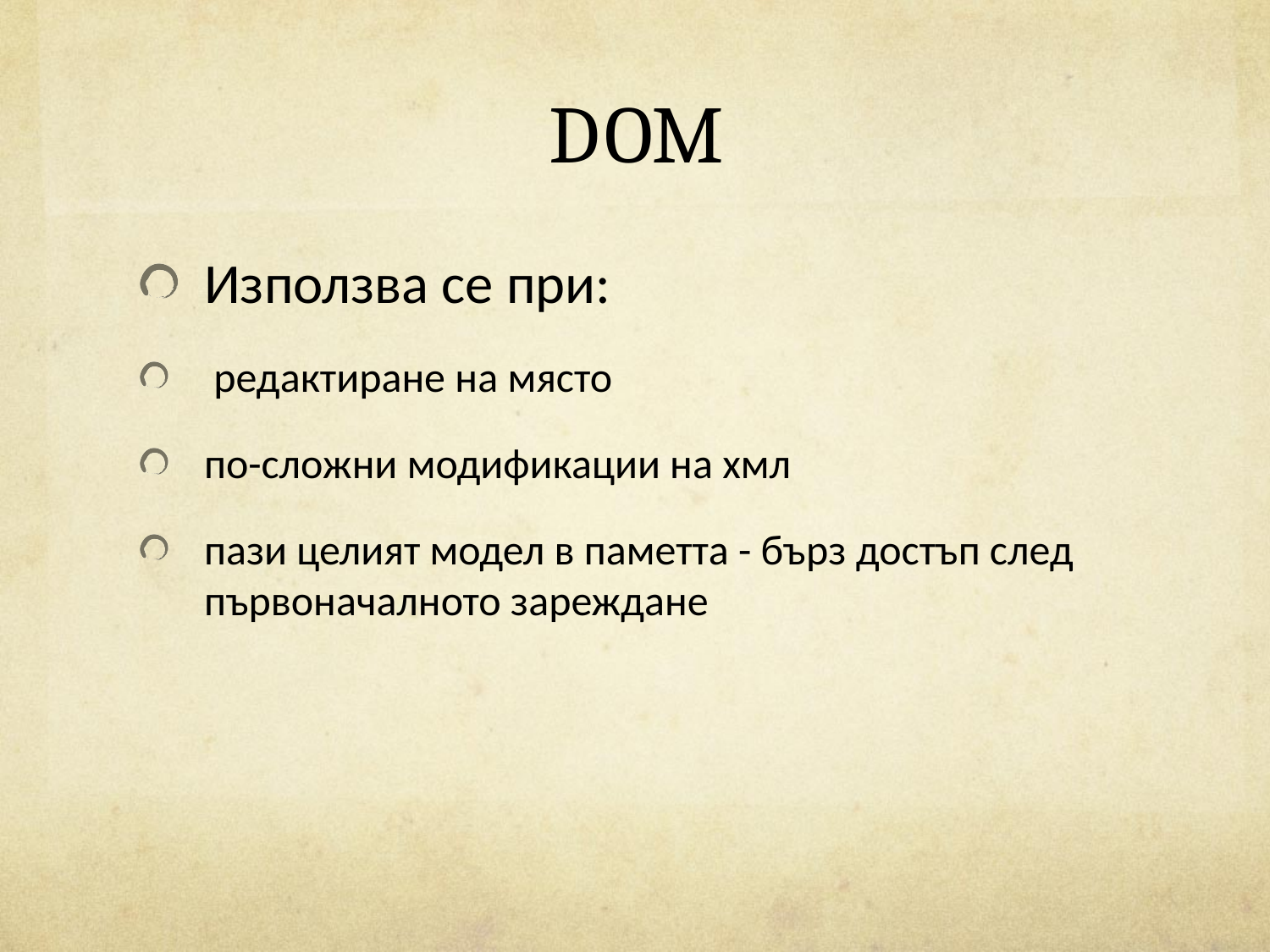

# DOM
Използва се при:
 редактиране на място
по-сложни модификации на хмл
пази целият модел в паметта - бърз достъп след първоначалното зареждане